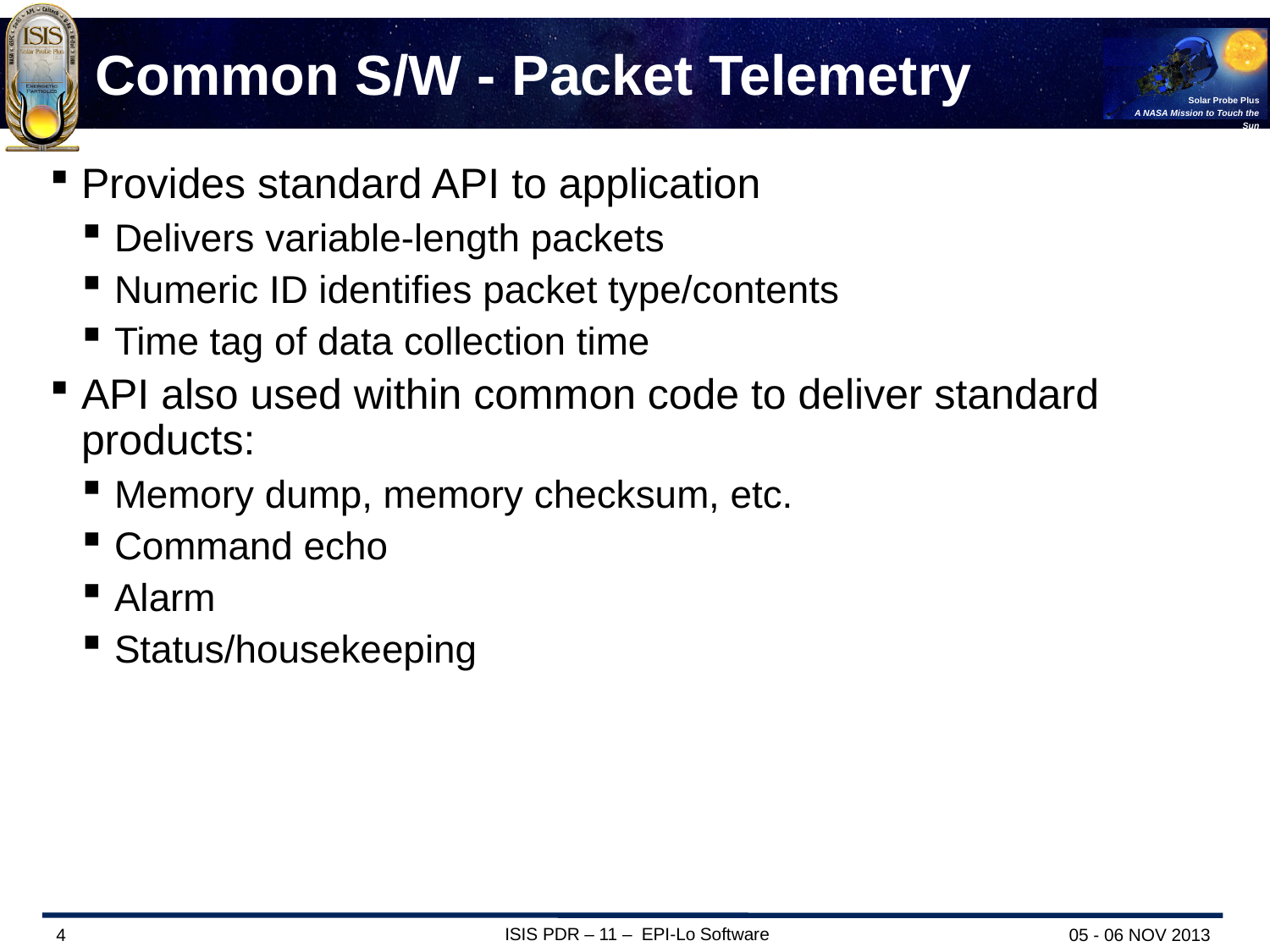

# Common S/W - Packet Telemetry
Provides standard API to application
Delivers variable-length packets
Numeric ID identifies packet type/contents
Time tag of data collection time
API also used within common code to deliver standard products:
Memory dump, memory checksum, etc.
Command echo
Alarm
Status/housekeeping